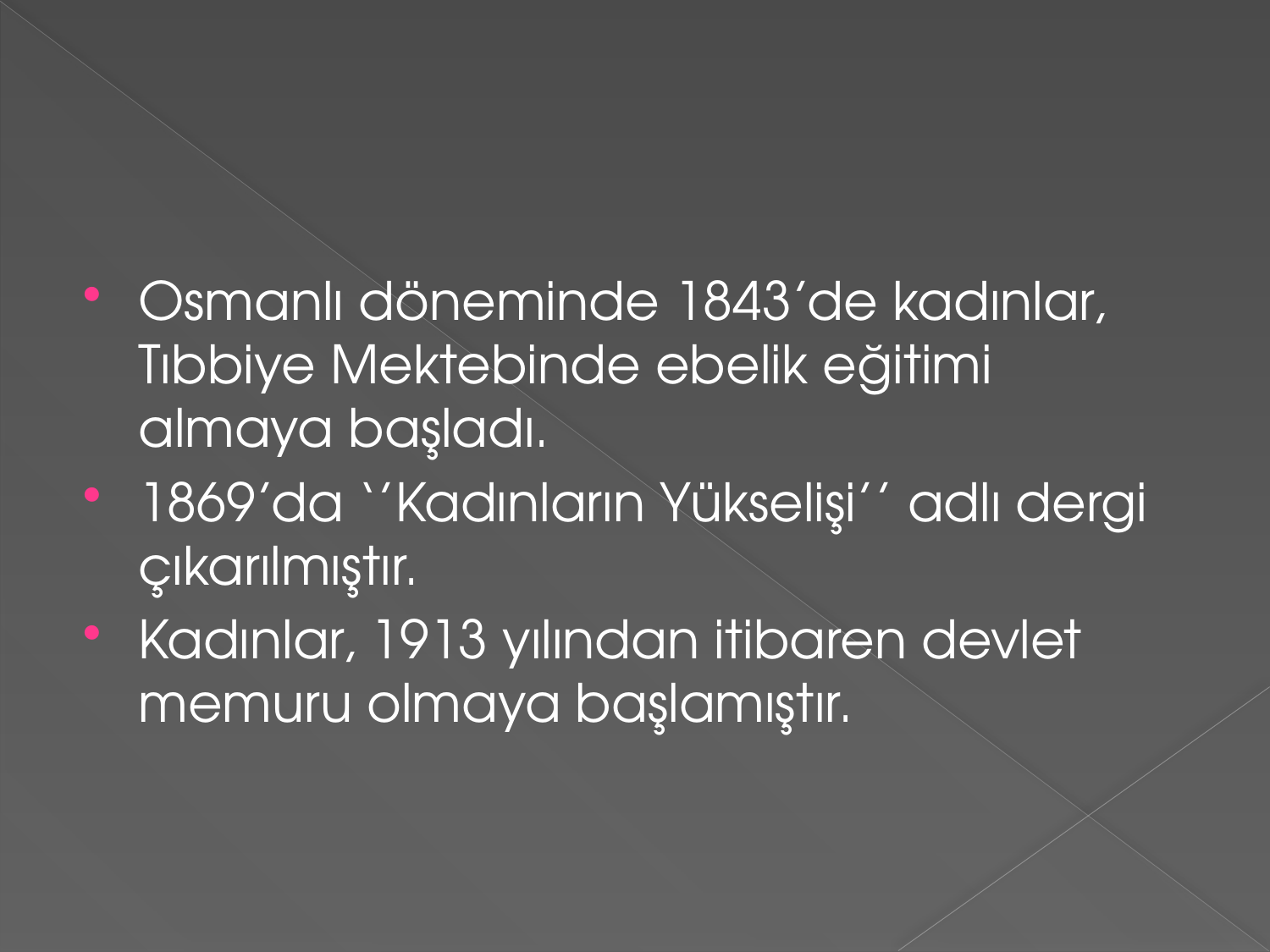

#
Osmanlı döneminde 1843’de kadınlar, Tıbbiye Mektebinde ebelik eğitimi almaya başladı.
1869’da ‘’Kadınların Yükselişi’’ adlı dergi çıkarılmıştır.
Kadınlar, 1913 yılından itibaren devlet memuru olmaya başlamıştır.